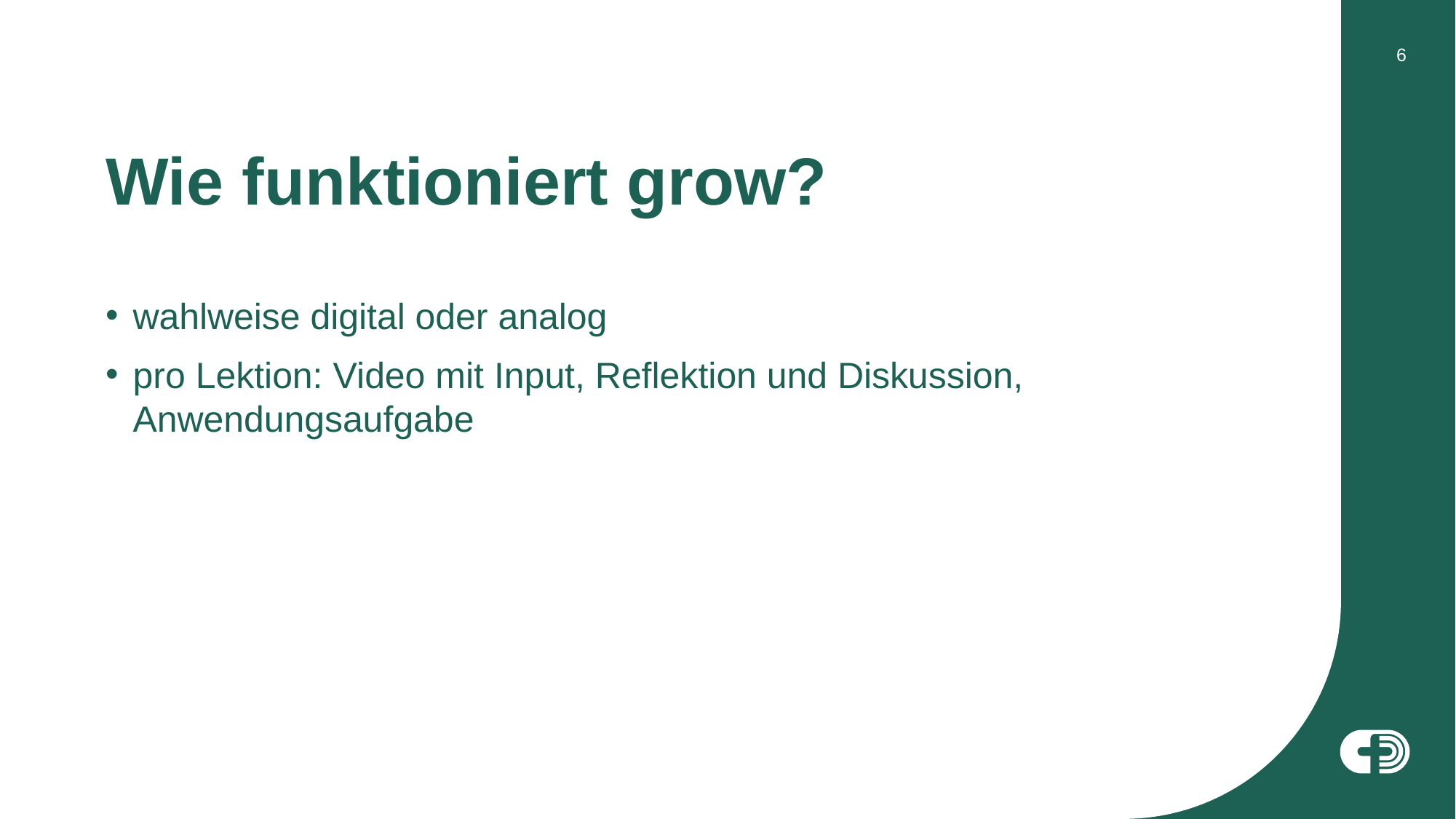

# Wie funktioniert grow?
wahlweise digital oder analog
pro Lektion: Video mit Input, Reflektion und Diskussion, Anwendungsaufgabe